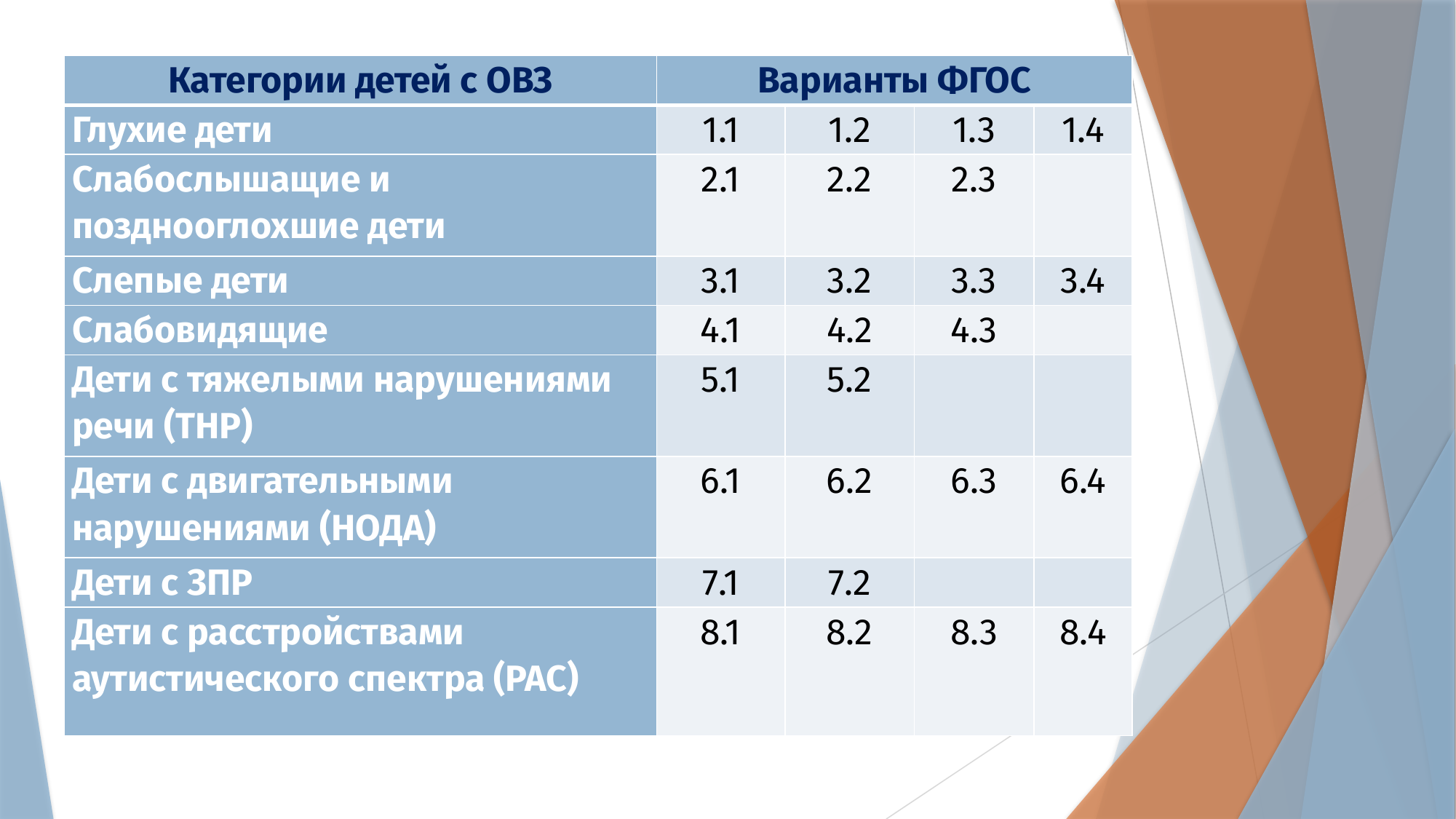

| Категории детей с ОВЗ | Варианты ФГОС |  |  |  |
| --- | --- | --- | --- | --- |
| Глухие дети | 1.1 | 1.2 | 1.3 | 1.4 |
| Слабослышащие и позднооглохшие дети | 2.1 | 2.2 | 2.3 |  |
| Слепые дети | 3.1 | 3.2 | 3.3 | 3.4 |
| Слабовидящие | 4.1 | 4.2 | 4.3 |  |
| Дети с тяжелыми нарушениями речи (ТНР) | 5.1 | 5.2 |  |  |
| Дети с двигательными нарушениями (НОДА) | 6.1 | 6.2 | 6.3 | 6.4 |
| Дети с ЗПР | 7.1 | 7.2 |  |  |
| Дети с расстройствами аутистического спектра (РАС) | 8.1 | 8.2 | 8.3 | 8.4 |